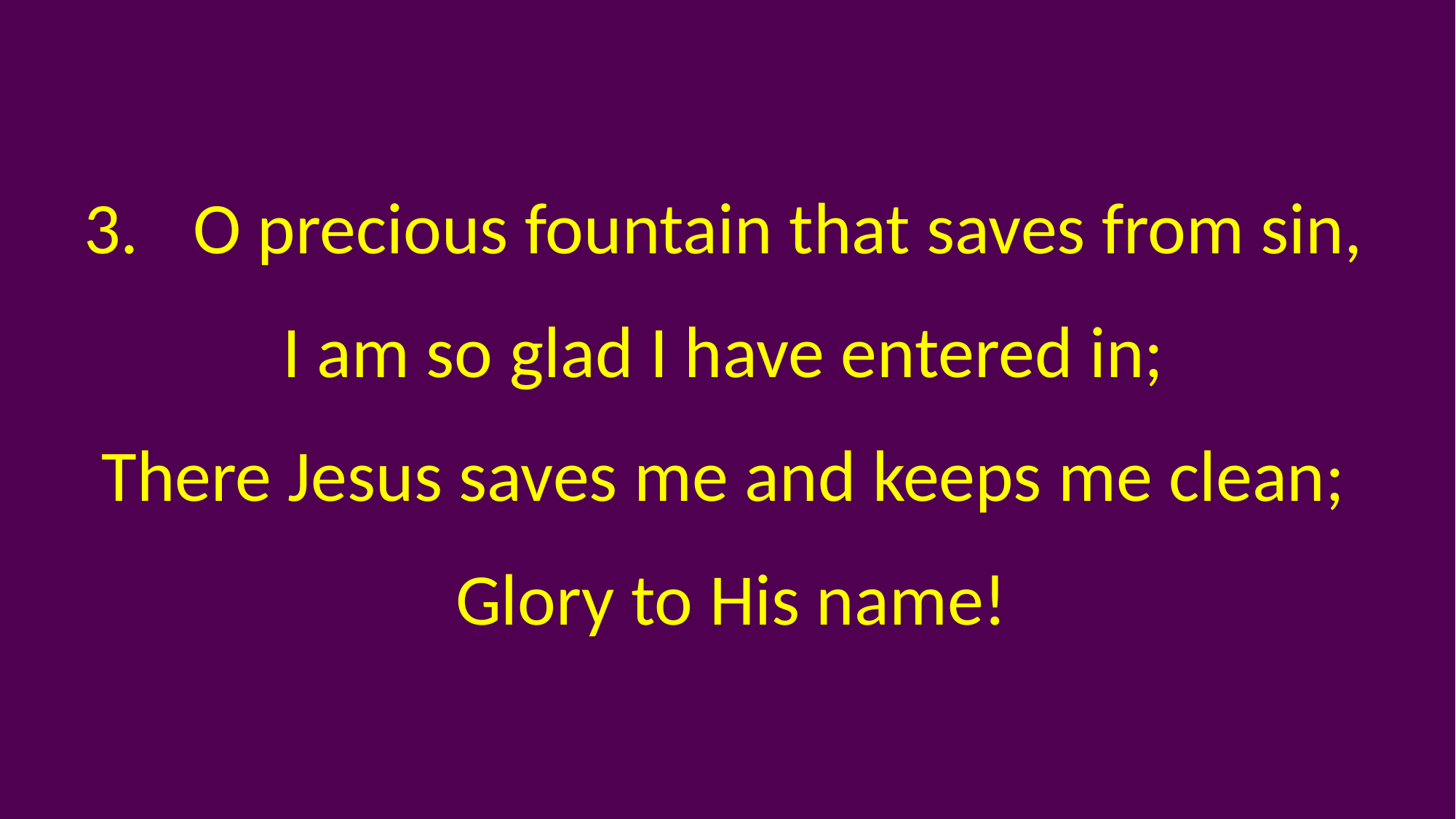

3.	O precious fountain that saves from sin,
I am so glad I have entered in;
There Jesus saves me and keeps me clean;
Glory to His name!